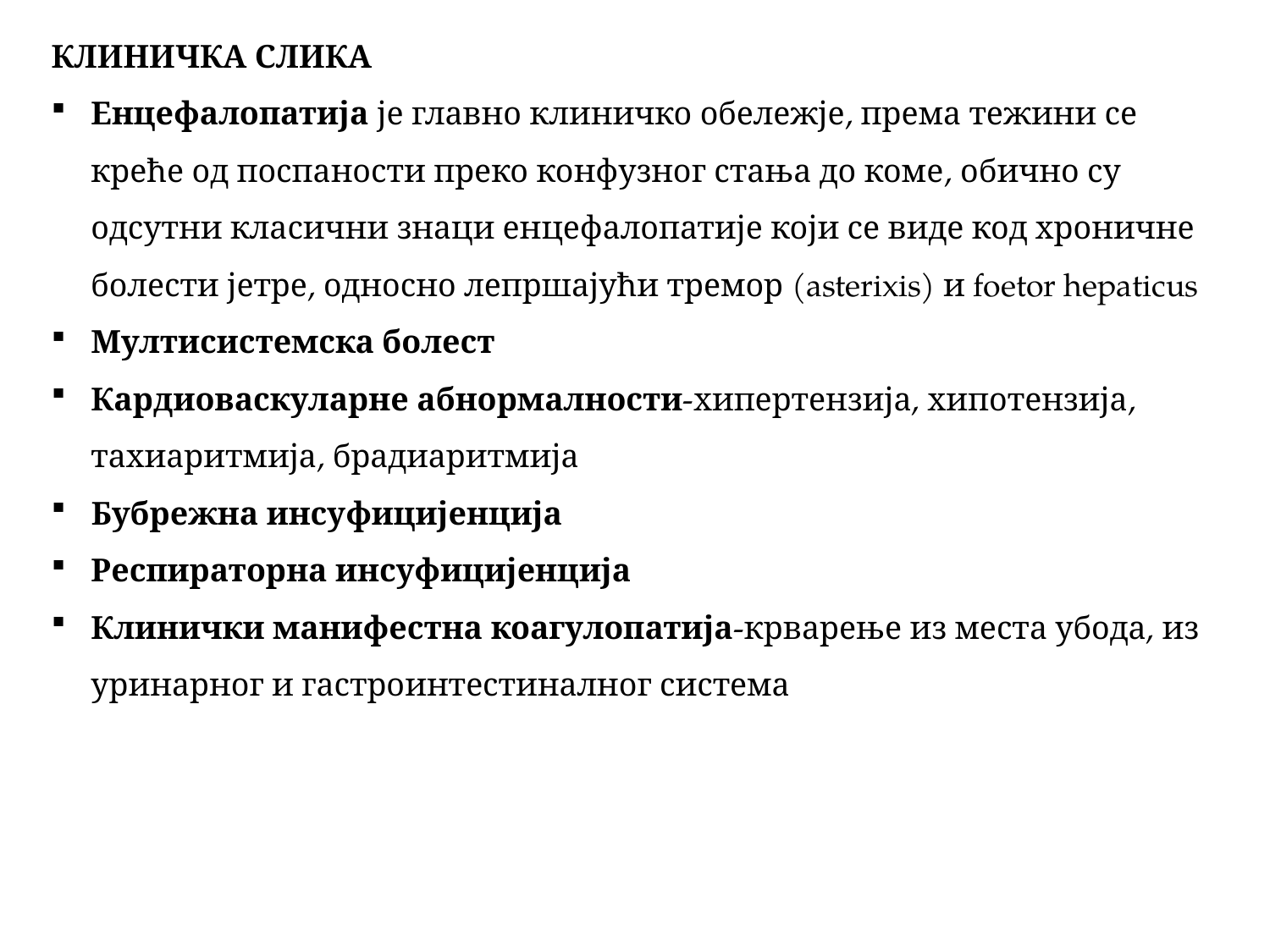

КЛИНИЧКА СЛИКА
Енцефалопатија је главно клиничко обележје, према тежини се креће од поспаности преко конфузног стања до коме, обично су одсутни класични знаци енцефалопатије који се виде код хроничне болести јетре, односно лепршајући тремор (asterixis) и foetor hepaticus
Мултисистемска болест
Кардиоваскуларне абнормалности-хипертензија, хипотензија, тахиаритмија, брадиаритмија
Бубрежна инсуфицијенција
Респираторна инсуфицијенција
Клинички манифестна коагулопатија-крварење из места убода, из уринарног и гастроинтестиналног система